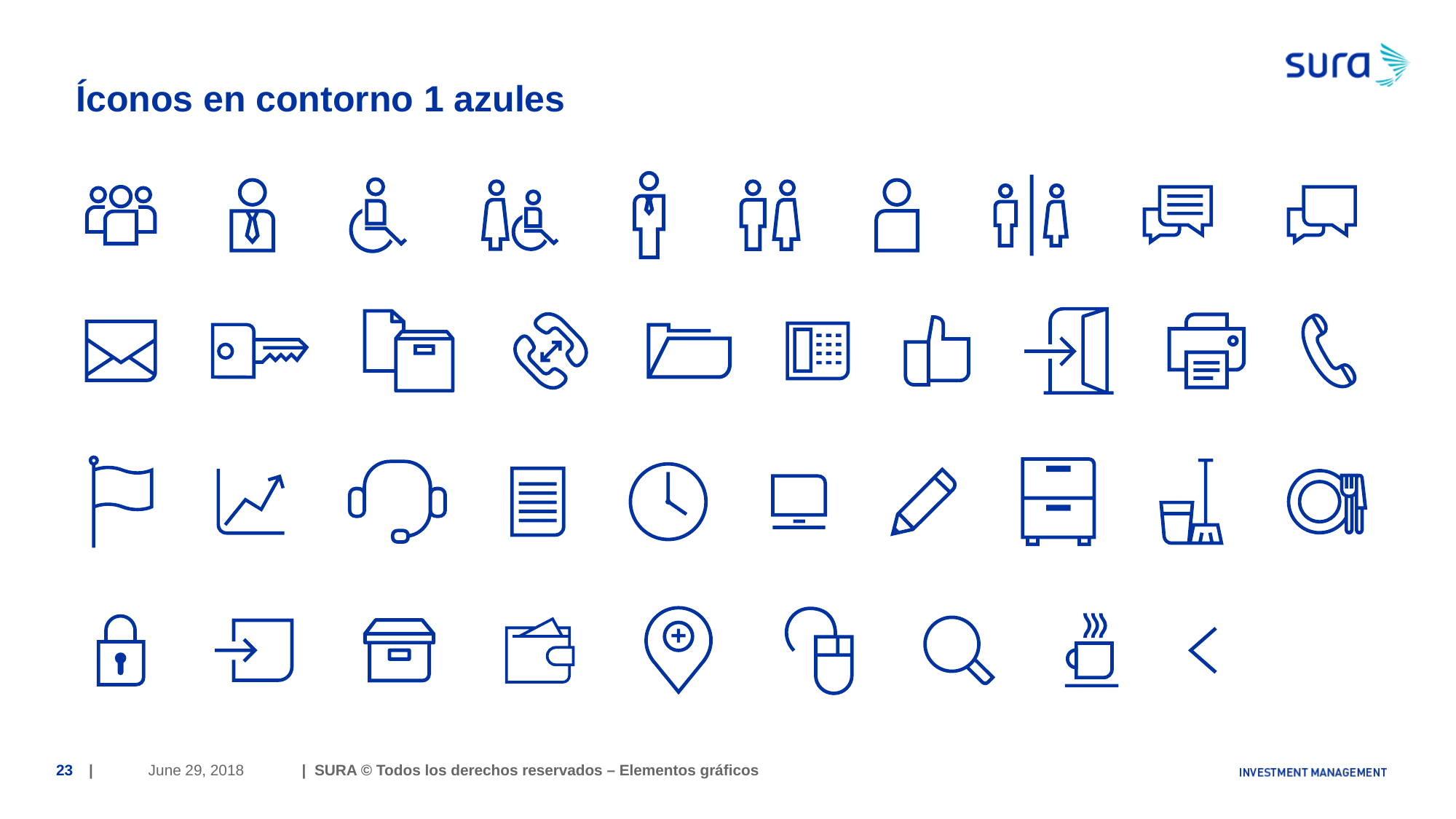

# Íconos en contorno 1 azules

June 29, 2018
23
|                                                  |  SURA © Todos los derechos reservados – Elementos gráficos